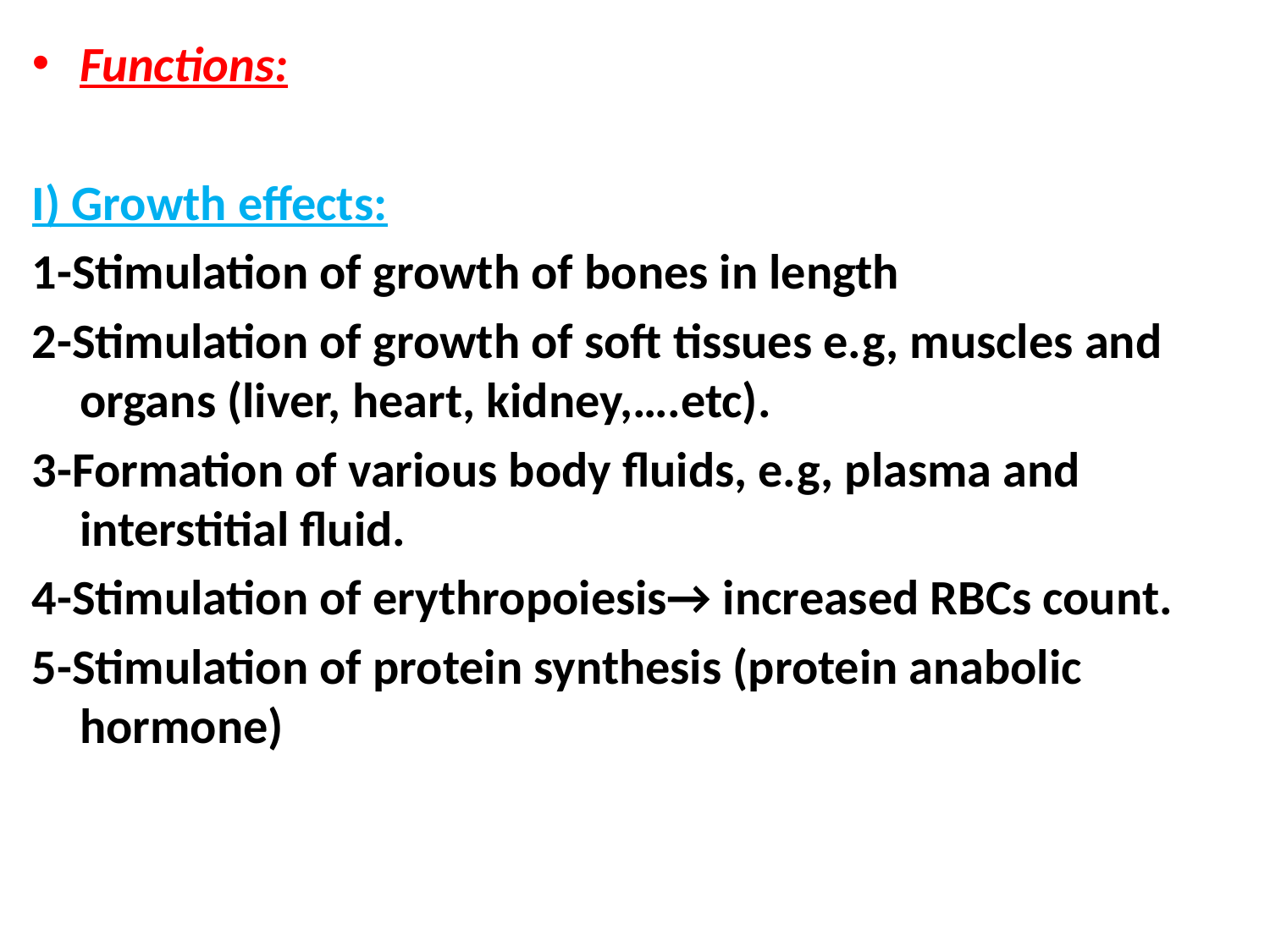

Functions:

I) Growth effects:
1-Stimulation of growth of bones in length
2-Stimulation of growth of soft tissues e.g, muscles and organs (liver, heart, kidney,….etc).
3-Formation of various body fluids, e.g, plasma and interstitial fluid.
4-Stimulation of erythropoiesis→ increased RBCs count.
5-Stimulation of protein synthesis (protein anabolic hormone)